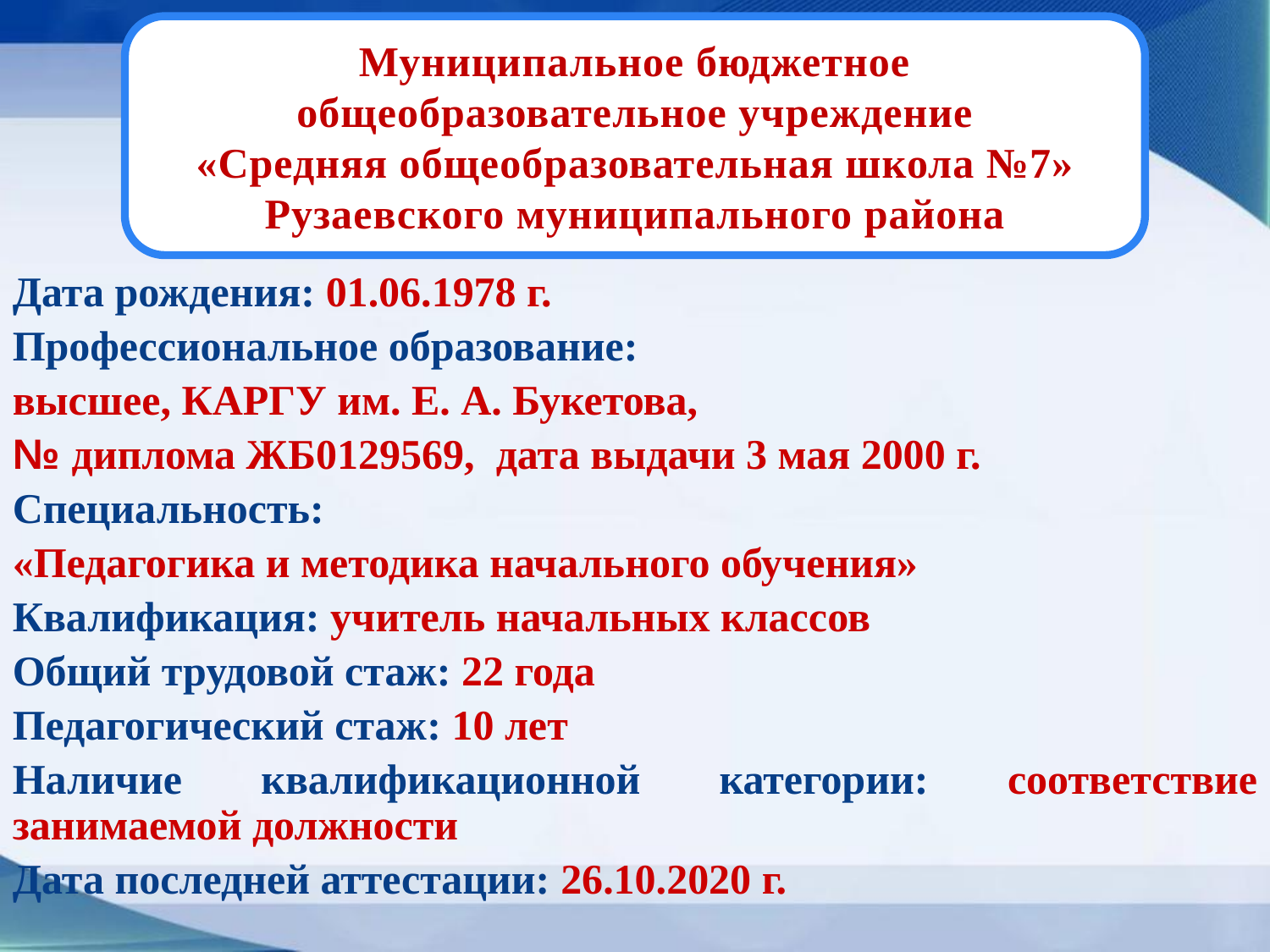

Муниципальное бюджетное общеобразовательное учреждение
«Средняя общеобразовательная школа №7»
Рузаевского муниципального района

Дата рождения: 01.06.1978 г.
Профессиональное образование:
высшее, КАРГУ им. Е. А. Букетова,
№ диплома ЖБ0129569,  дата выдачи 3 мая 2000 г.
Специальность:
«Педагогика и методика начального обучения»
Квалификация: учитель начальных классов
Общий трудовой стаж: 22 года
Педагогический стаж: 10 лет
Наличие квалификационной категории: соответствие занимаемой должности
Дата последней аттестации: 26.10.2020 г.